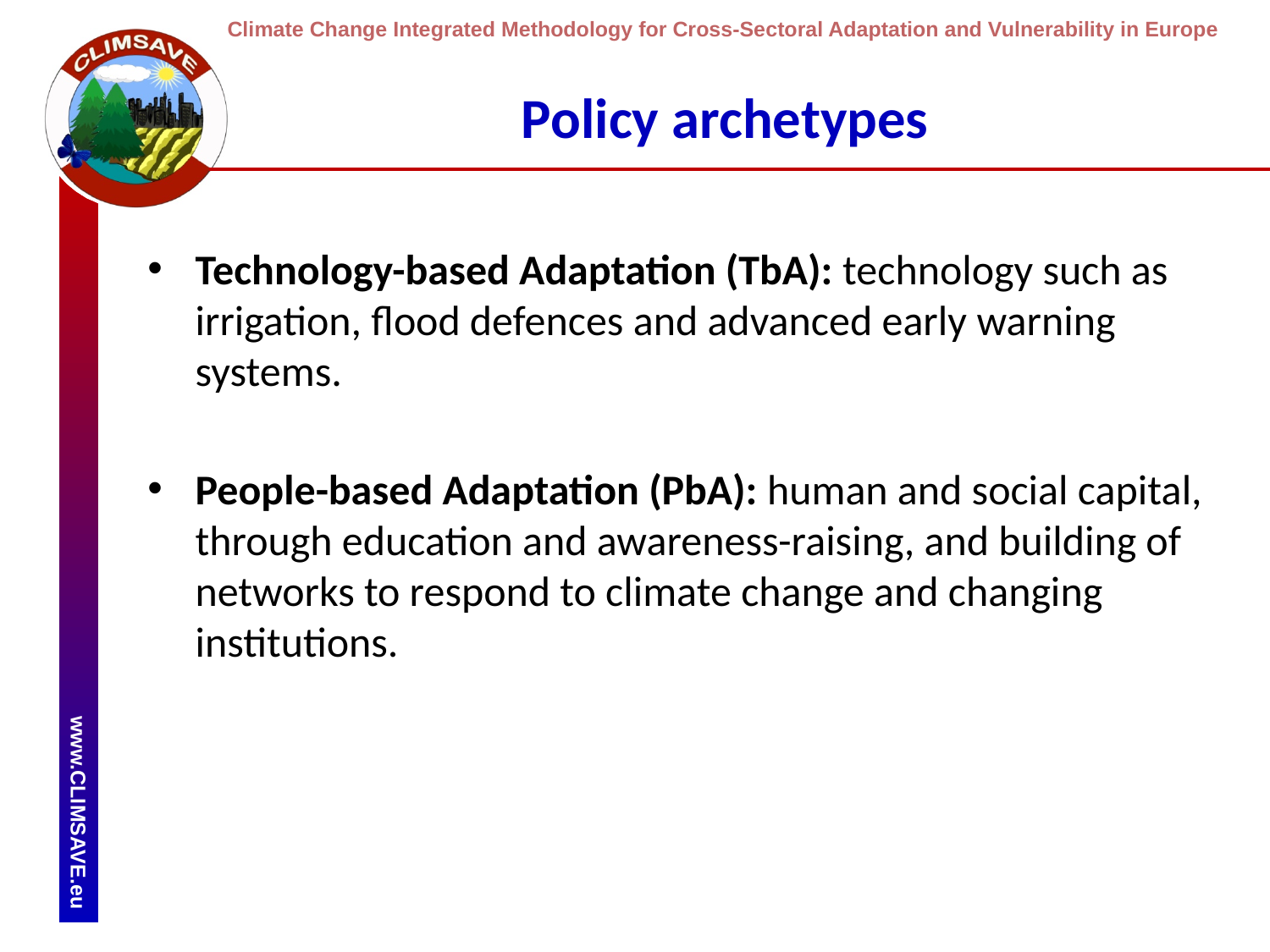

# Policy archetypes
Technology-based Adaptation (TbA): technology such as irrigation, flood defences and advanced early warning systems.

People-based Adaptation (PbA): human and social capital, through education and awareness-raising, and building of networks to respond to climate change and changing institutions.